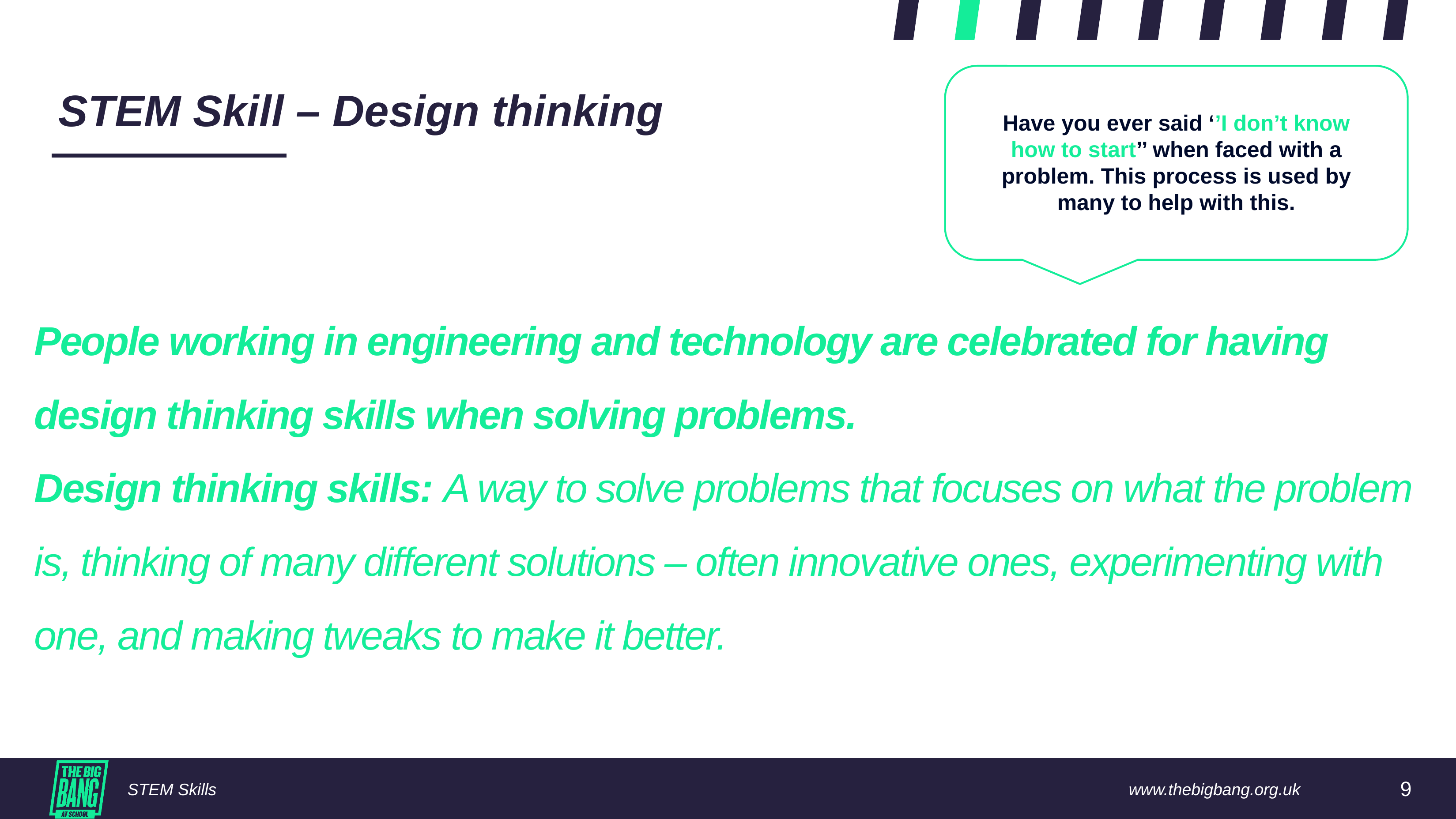

STEM Skill – Design thinking
Have you ever said ‘’I don’t know how to start’’ when faced with a problem. This process is used by many to help with this.
People working in engineering and technology are celebrated for having design thinking skills when solving problems.
Design thinking skills: A way to solve problems that focuses on what the problem is, thinking of many different solutions – often innovative ones, experimenting with one, and making tweaks to make it better.